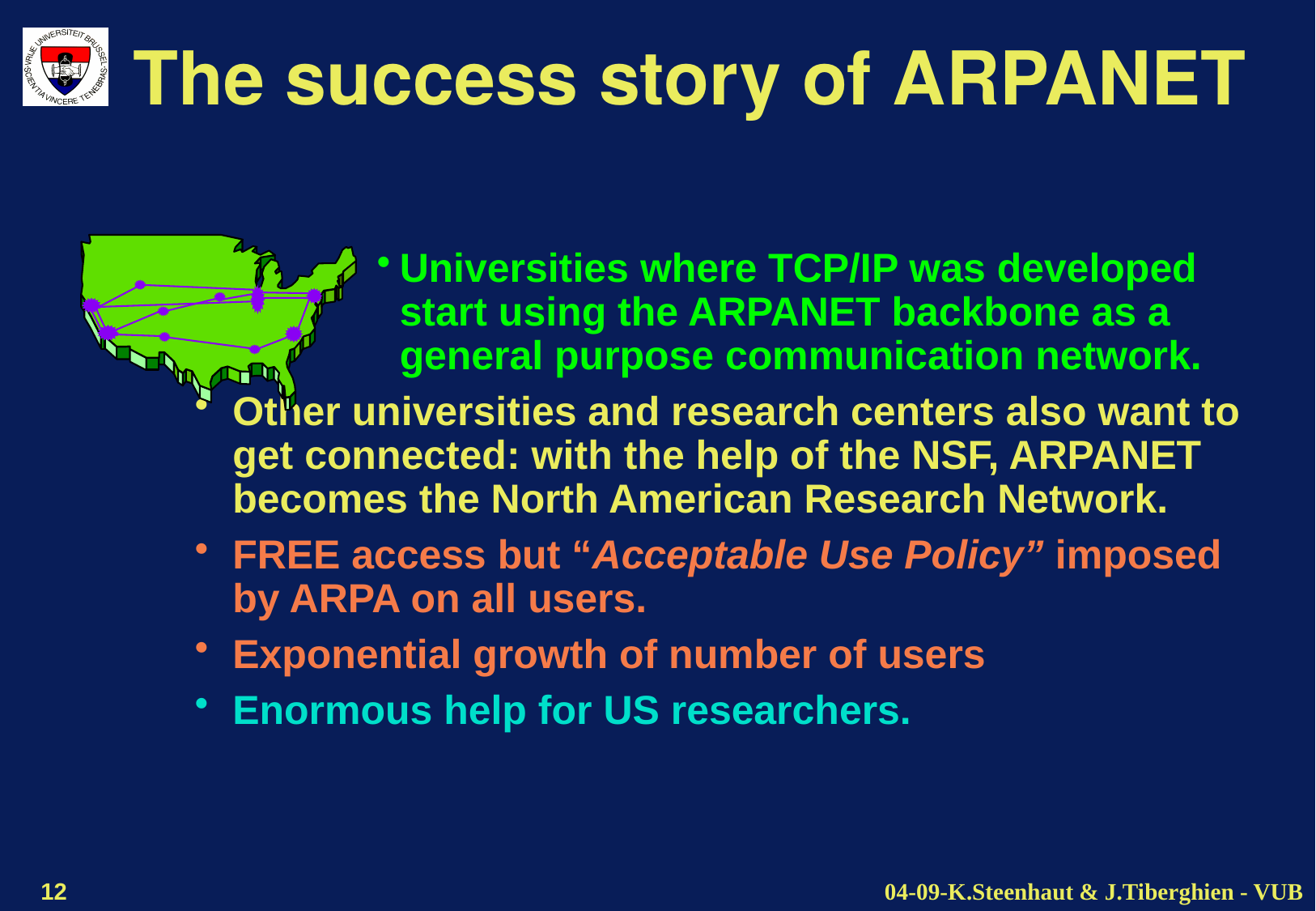

# The success story of ARPANET

Universities where TCP/IP was developed start using the ARPANET backbone as a general purpose communication network.
Other universities and research centers also want to get connected: with the help of the NSF, ARPANET becomes the North American Research Network.
FREE access but “Acceptable Use Policy” imposed by ARPA on all users.
Exponential growth of number of users
Enormous help for US researchers.
12